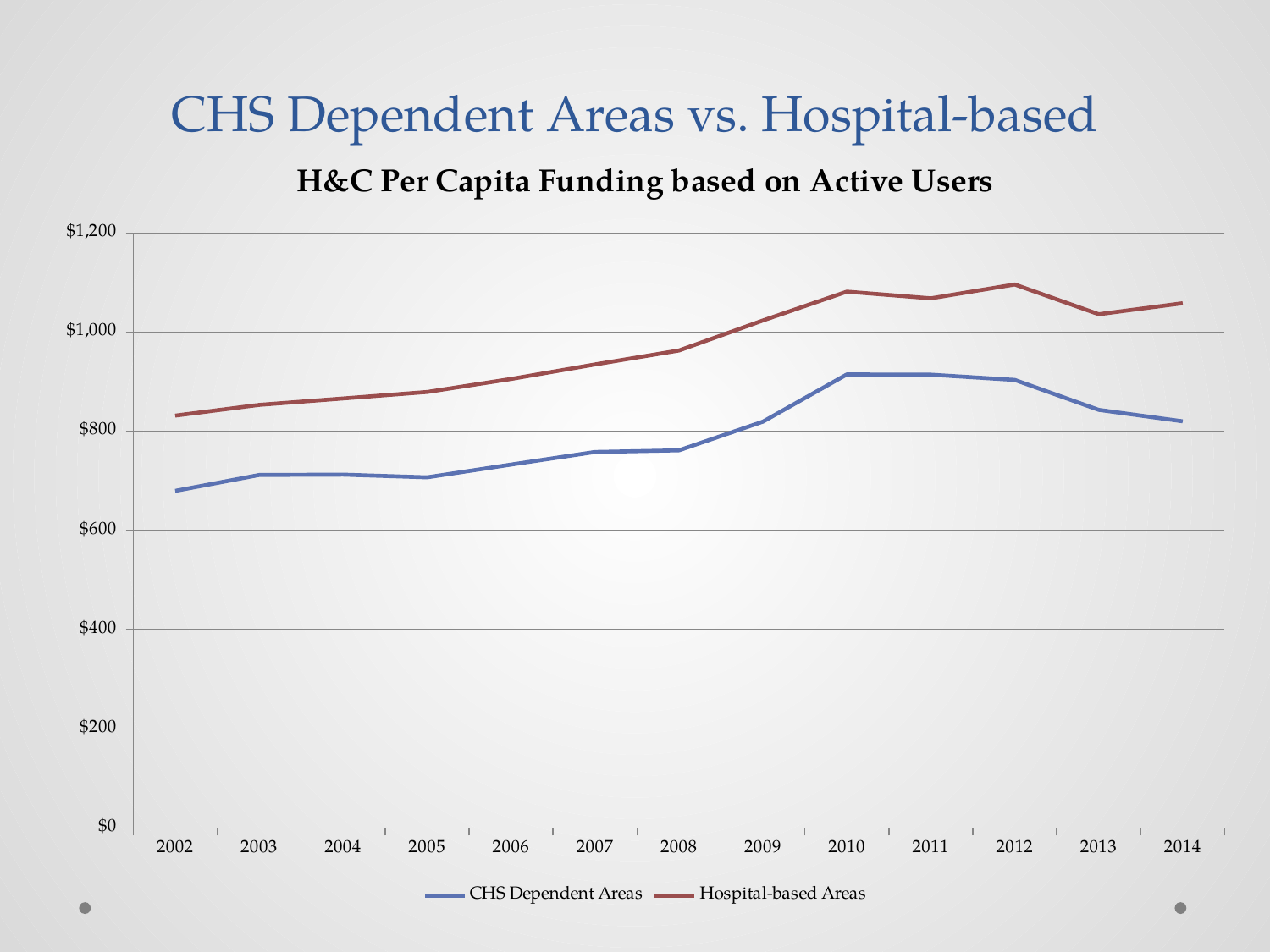

# CHS Dependent Areas vs. Hospital-based

### Chart: H&C Per Capita Funding based on Active Users

| Category | CHS Dependent Areas | Hospital-based Areas |
|---|---|---|
| 2002 | 680.2467847553893 | 832.0657001756452 |
| 2003 | 712.3333816683611 | 853.8057373012053 |
| 2004 | 712.9947688989789 | 866.6666444992253 |
| 2005 | 707.5668445867195 | 879.7730695560055 |
| 2006 | 733.3153454616358 | 906.0171917949036 |
| 2007 | 758.664447859957 | 935.340978932712 |
| 2008 | 762.0062427754577 | 963.4814919612437 |
| 2009 | 819.913765575643 | 1024.078825393064 |
| 2010 | 915.1948715805859 | 1082.2365571363566 |
| 2011 | 914.7358845923638 | 1068.7507781138188 |
| 2012 | 904.0908841675687 | 1096.6522262007663 |
| 2013 | 843.6628355907624 | 1036.7202760504638 |
| 2014 | 820.5955765124745 | 1058.8975968859997 |